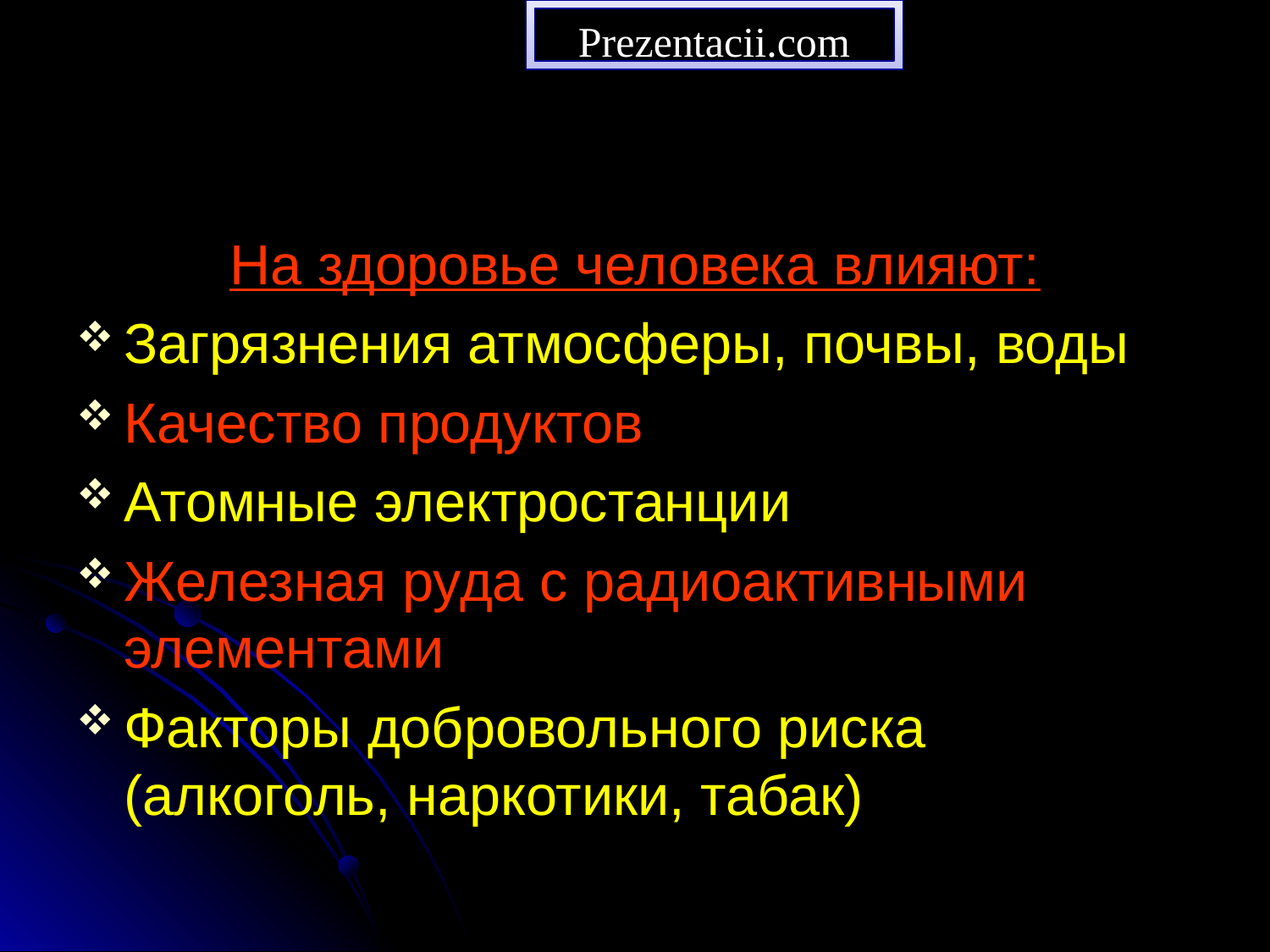

Prezentacii.com
#
выводы
На здоровье человека влияют:
Загрязнения атмосферы, почвы, воды
Качество продуктов
Атомные электростанции
Железная руда с радиоактивными элементами
Факторы добровольного риска (алкоголь, наркотики, табак)